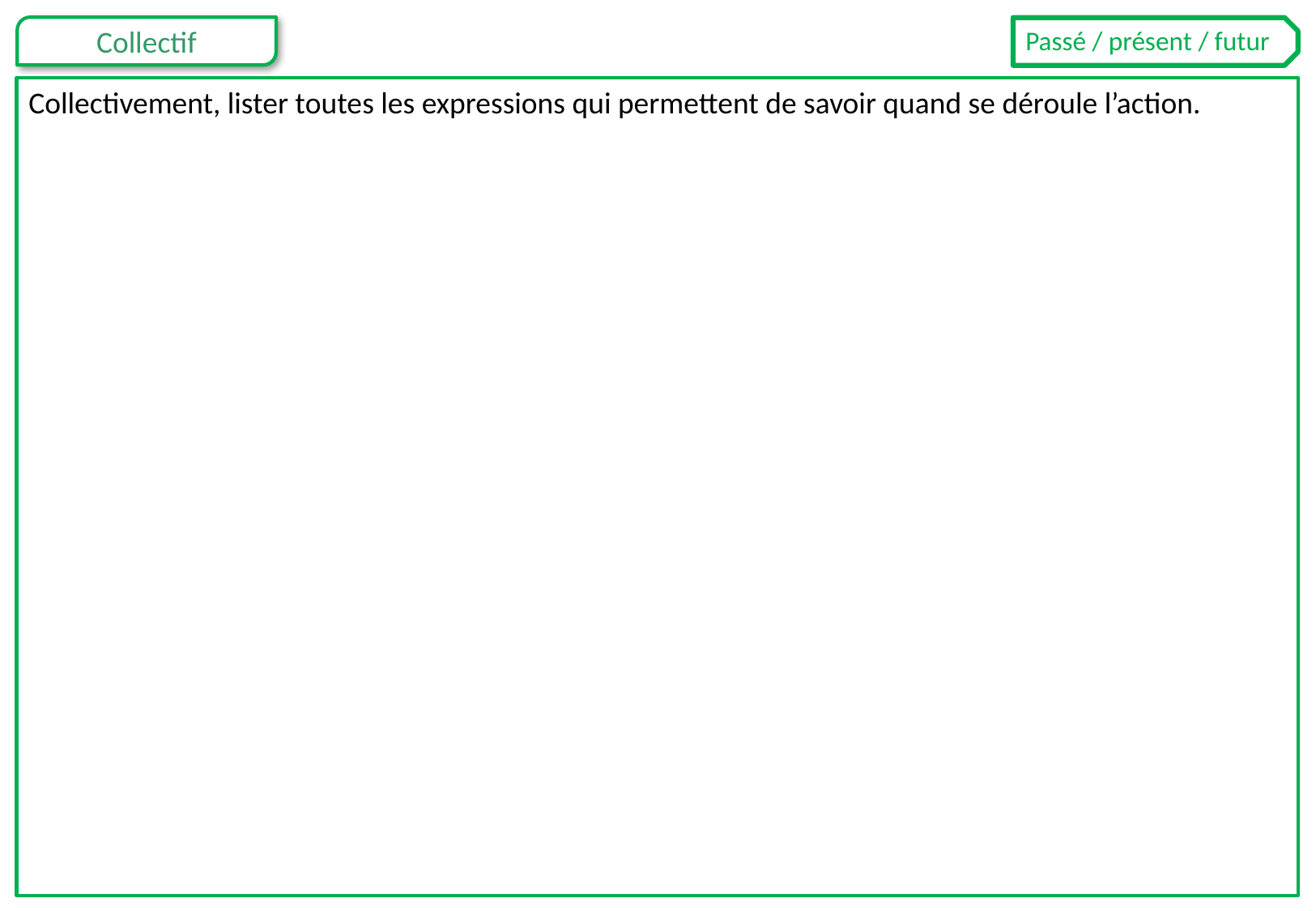

Passé / présent / futur
Collectivement, lister toutes les expressions qui permettent de savoir quand se déroule l’action.